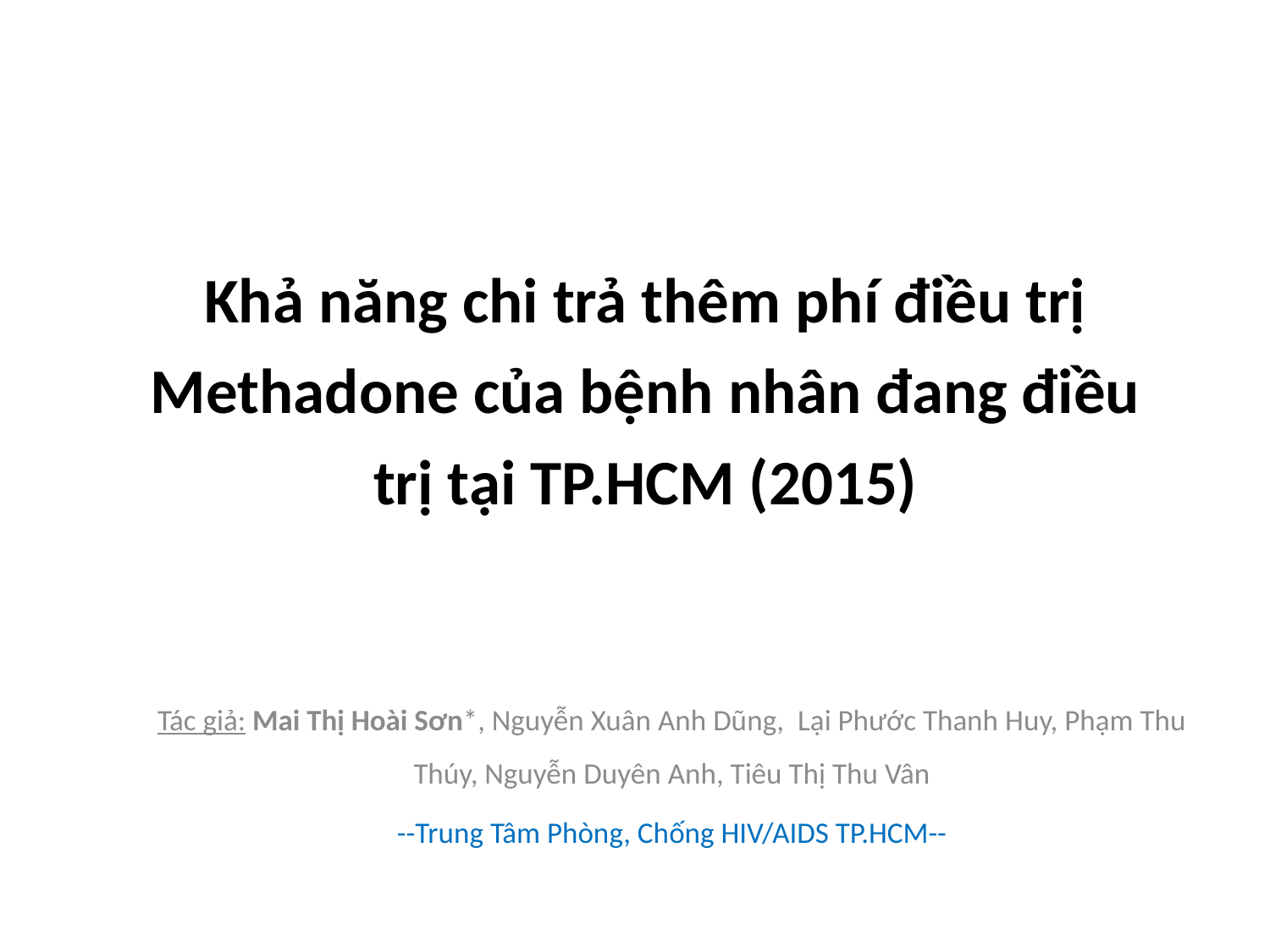

# Khả năng chi trả thêm phí điều trị Methadone của bệnh nhân đang điều trị tại TP.HCM (2015)
Tác giả: Mai Thị Hoài Sơn*, Nguyễn Xuân Anh Dũng,  Lại Phước Thanh Huy, Phạm Thu Thúy, Nguyễn Duyên Anh, Tiêu Thị Thu Vân
--Trung Tâm Phòng, Chống HIV/AIDS TP.HCM--